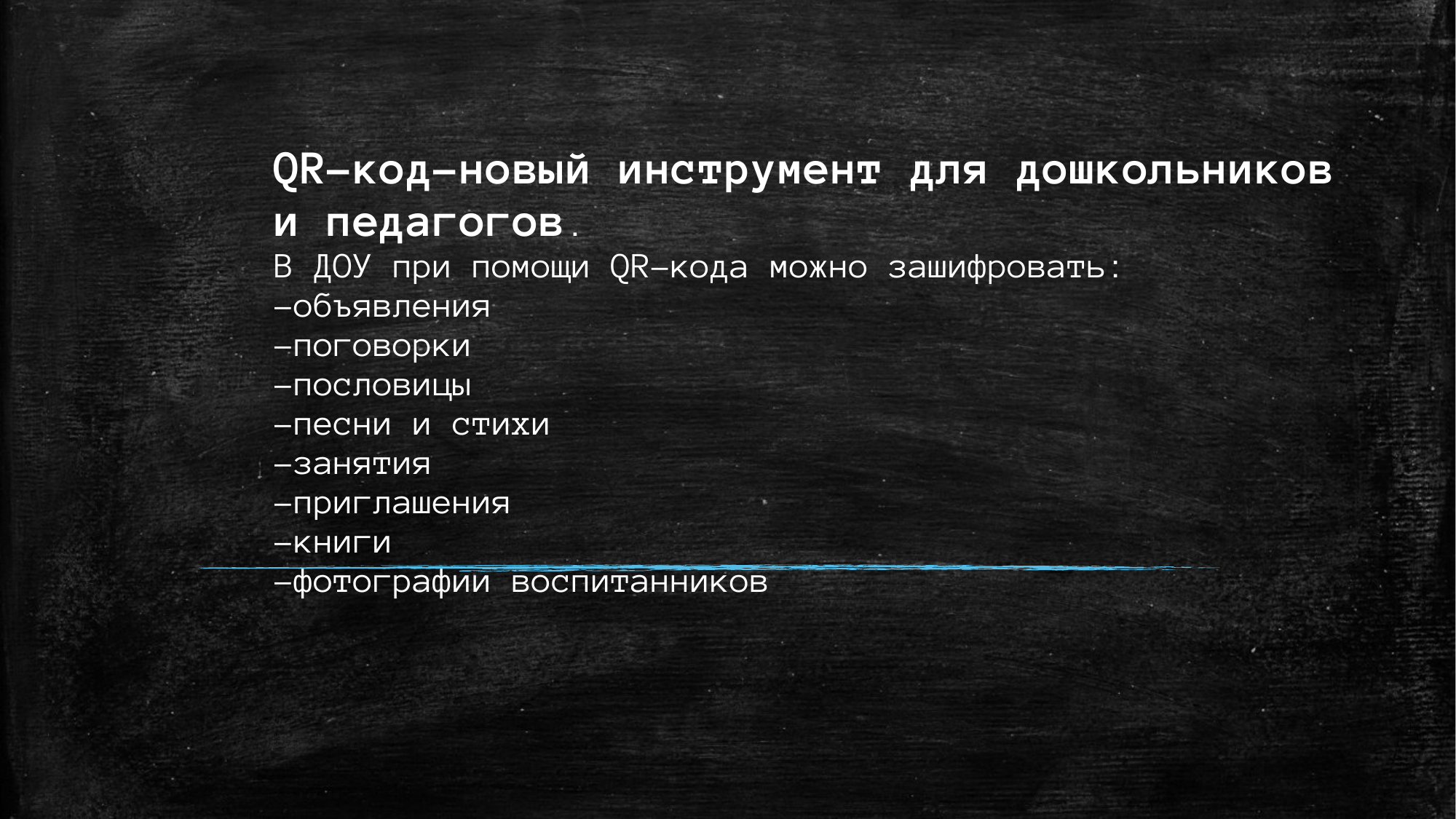

QR-код-новый инструмент для дошкольников и педагогов.
В ДОУ при помощи QR-кода можно зашифровать:
-объявления
-поговорки
-пословицы
-песни и стихи
-занятия
-приглашения
-книги
-фотографии воспитанников